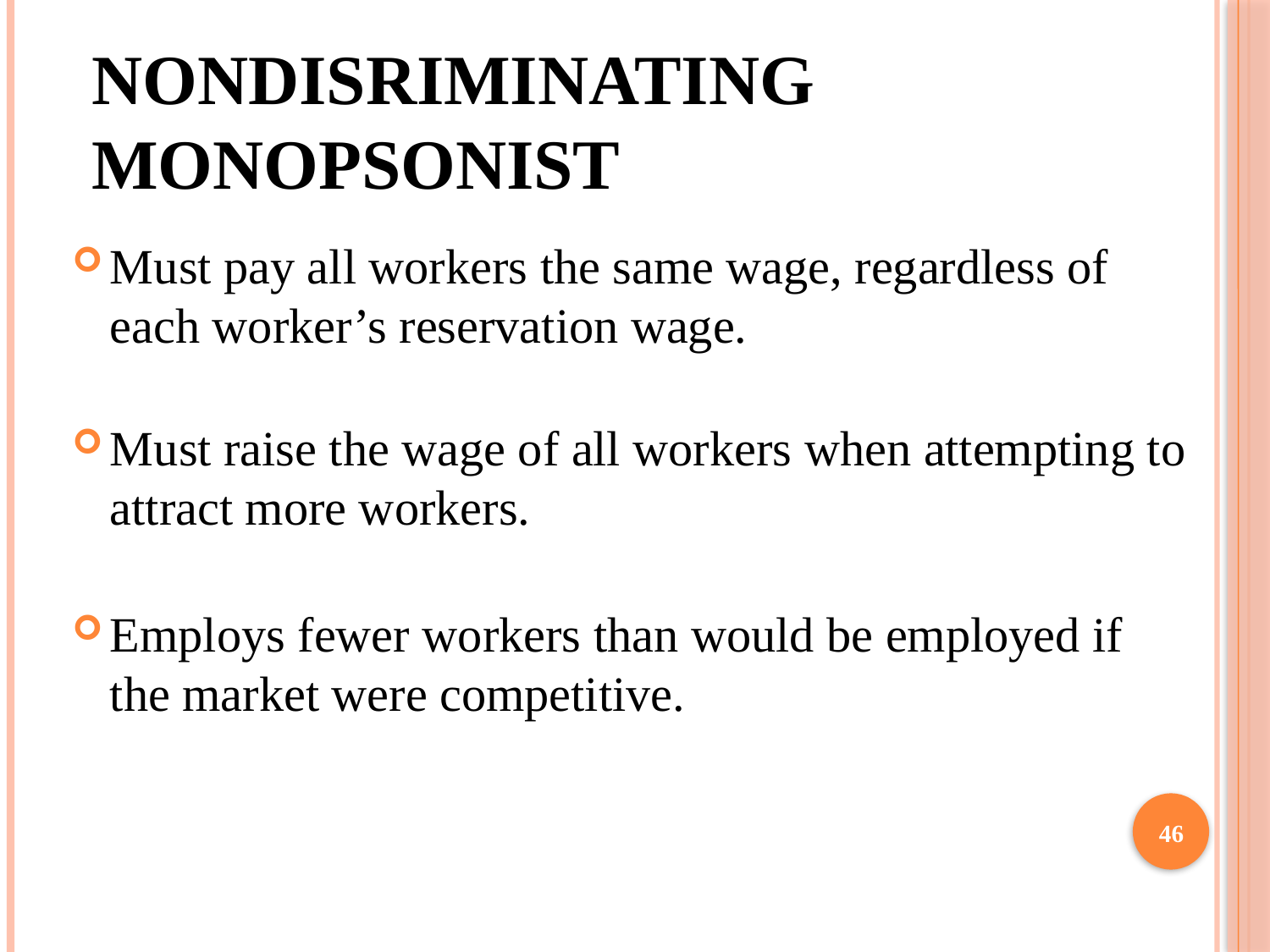

# Nondisriminating Monopsonist
Must pay all workers the same wage, regardless of each worker’s reservation wage.

Must raise the wage of all workers when attempting to attract more workers.

Employs fewer workers than would be employed if the market were competitive.
46